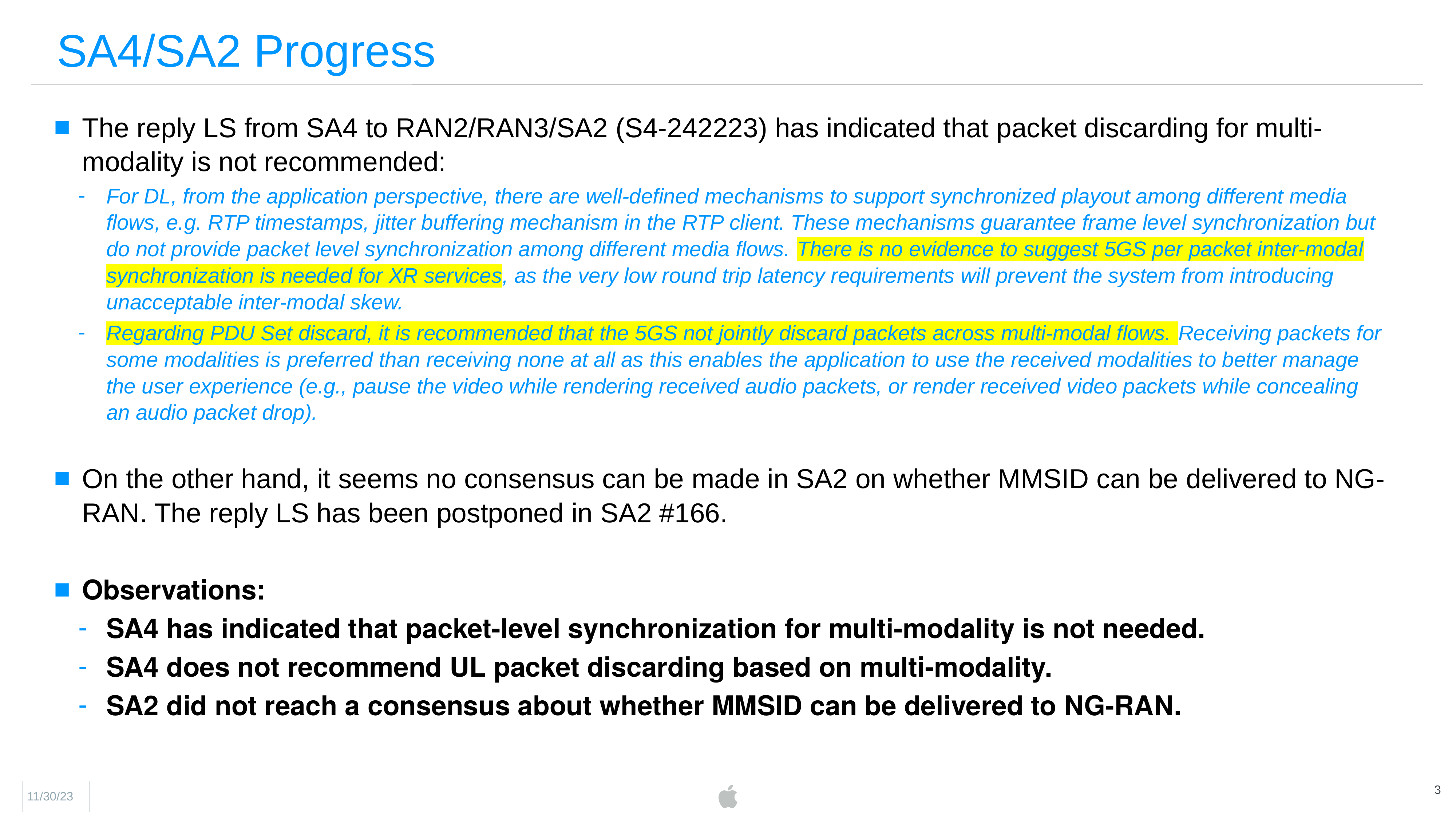

SA4/SA2 Progress
The reply LS from SA4 to RAN2/RAN3/SA2 (S4-242223) has indicated that packet discarding for multi-modality is not recommended:
For DL, from the application perspective, there are well-defined mechanisms to support synchronized playout among different media flows, e.g. RTP timestamps, jitter buffering mechanism in the RTP client. These mechanisms guarantee frame level synchronization but do not provide packet level synchronization among different media flows. There is no evidence to suggest 5GS per packet inter-modal synchronization is needed for XR services, as the very low round trip latency requirements will prevent the system from introducing unacceptable inter-modal skew.
Regarding PDU Set discard, it is recommended that the 5GS not jointly discard packets across multi-modal flows. Receiving packets for some modalities is preferred than receiving none at all as this enables the application to use the received modalities to better manage the user experience (e.g., pause the video while rendering received audio packets, or render received video packets while concealing an audio packet drop).

On the other hand, it seems no consensus can be made in SA2 on whether MMSID can be delivered to NG-RAN. The reply LS has been postponed in SA2 #166.

Observations:
SA4 has indicated that packet-level synchronization for multi-modality is not needed.
SA4 does not recommend UL packet discarding based on multi-modality.
SA2 did not reach a consensus about whether MMSID can be delivered to NG-RAN.
3